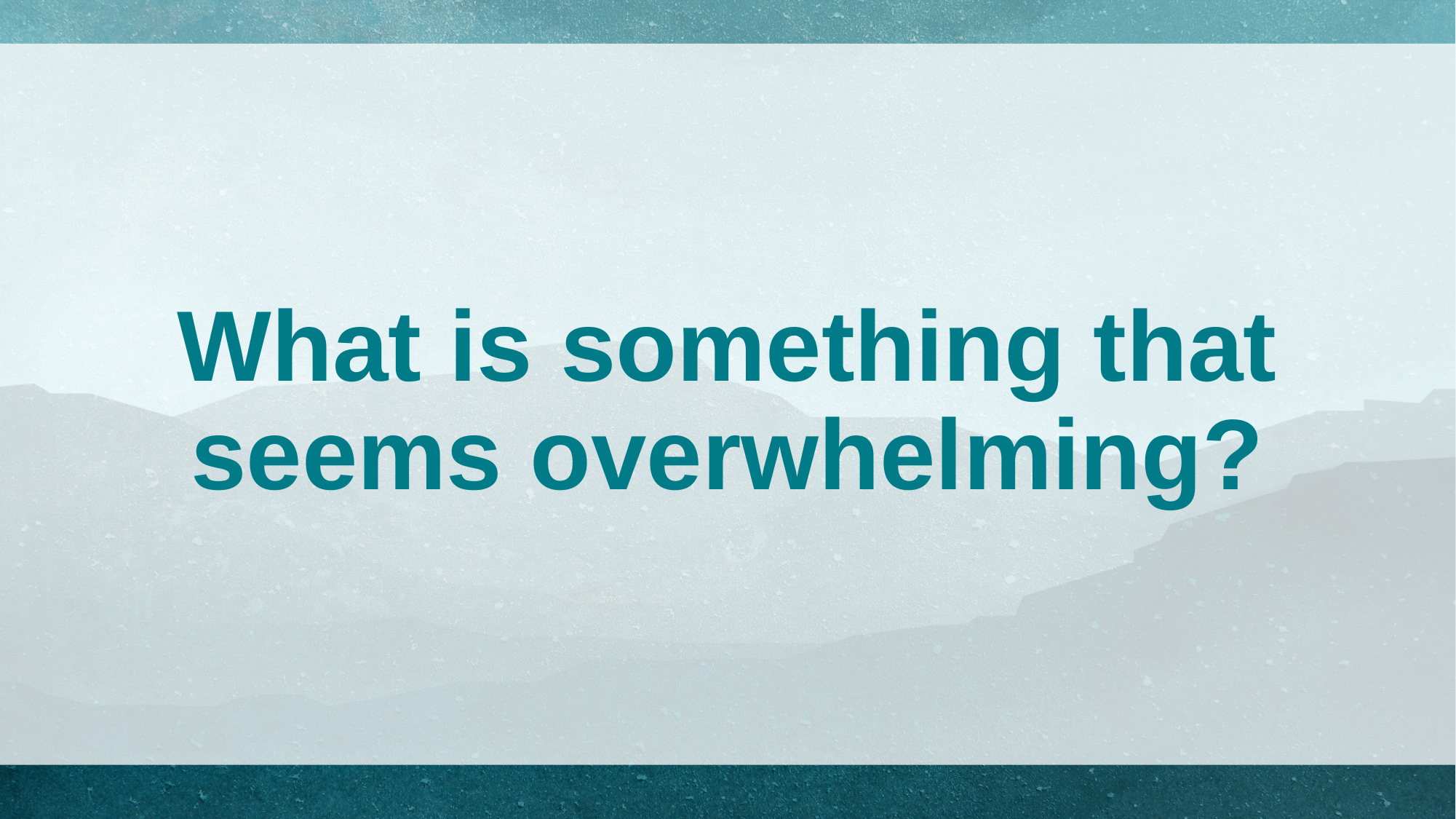

# What is something that seems overwhelming?